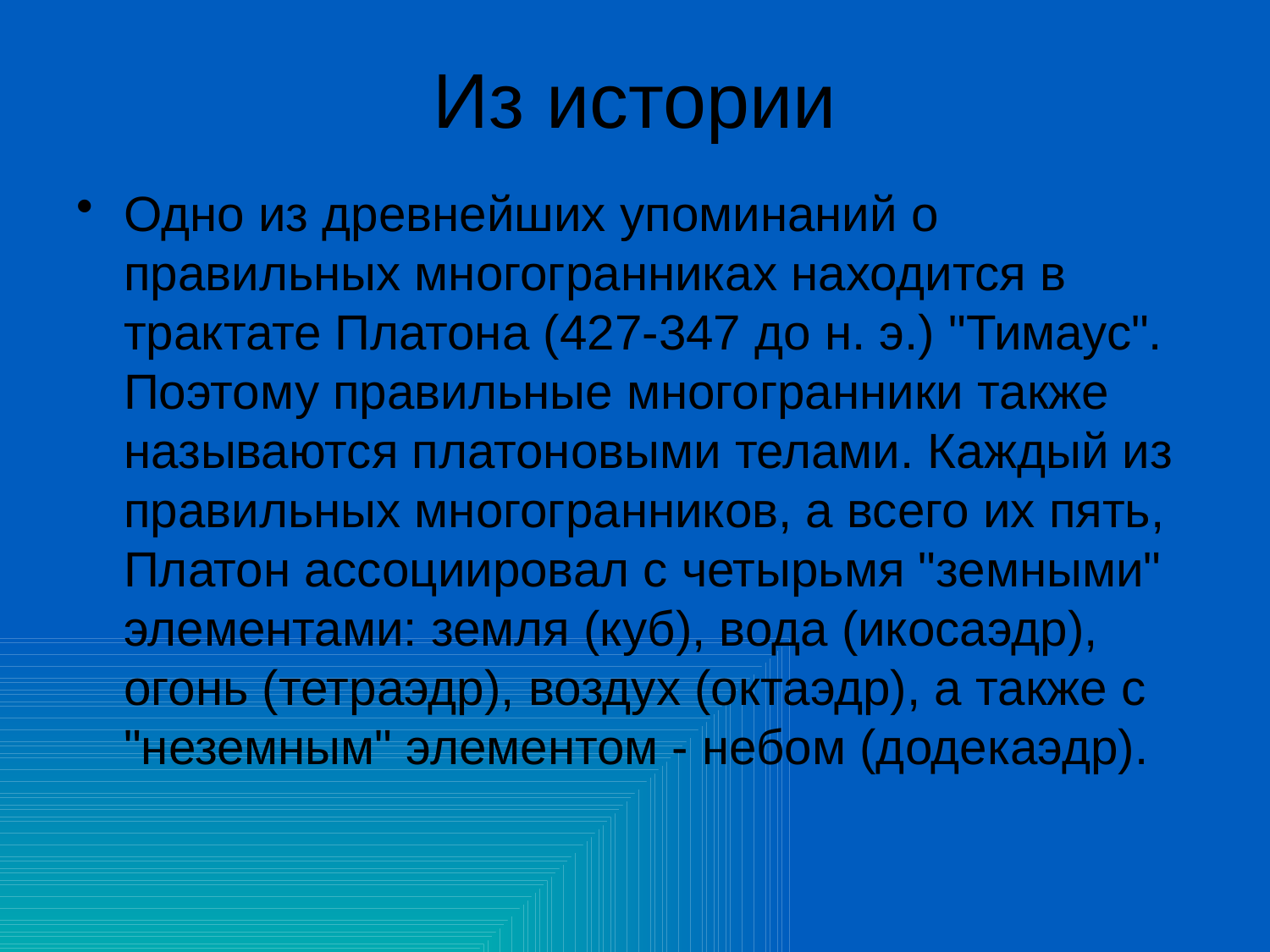

# Из истории
Одно из древнейших упоминаний о правильных многогранниках находится в трактате Платона (427-347 до н. э.) "Тимаус". Поэтому правильные многогранники также называются платоновыми телами. Каждый из правильных многогранников, а всего их пять, Платон ассоциировал с четырьмя "земными" элементами: земля (куб), вода (икосаэдр), огонь (тетраэдр), воздух (октаэдр), а также с "неземным" элементом - небом (додекаэдр).